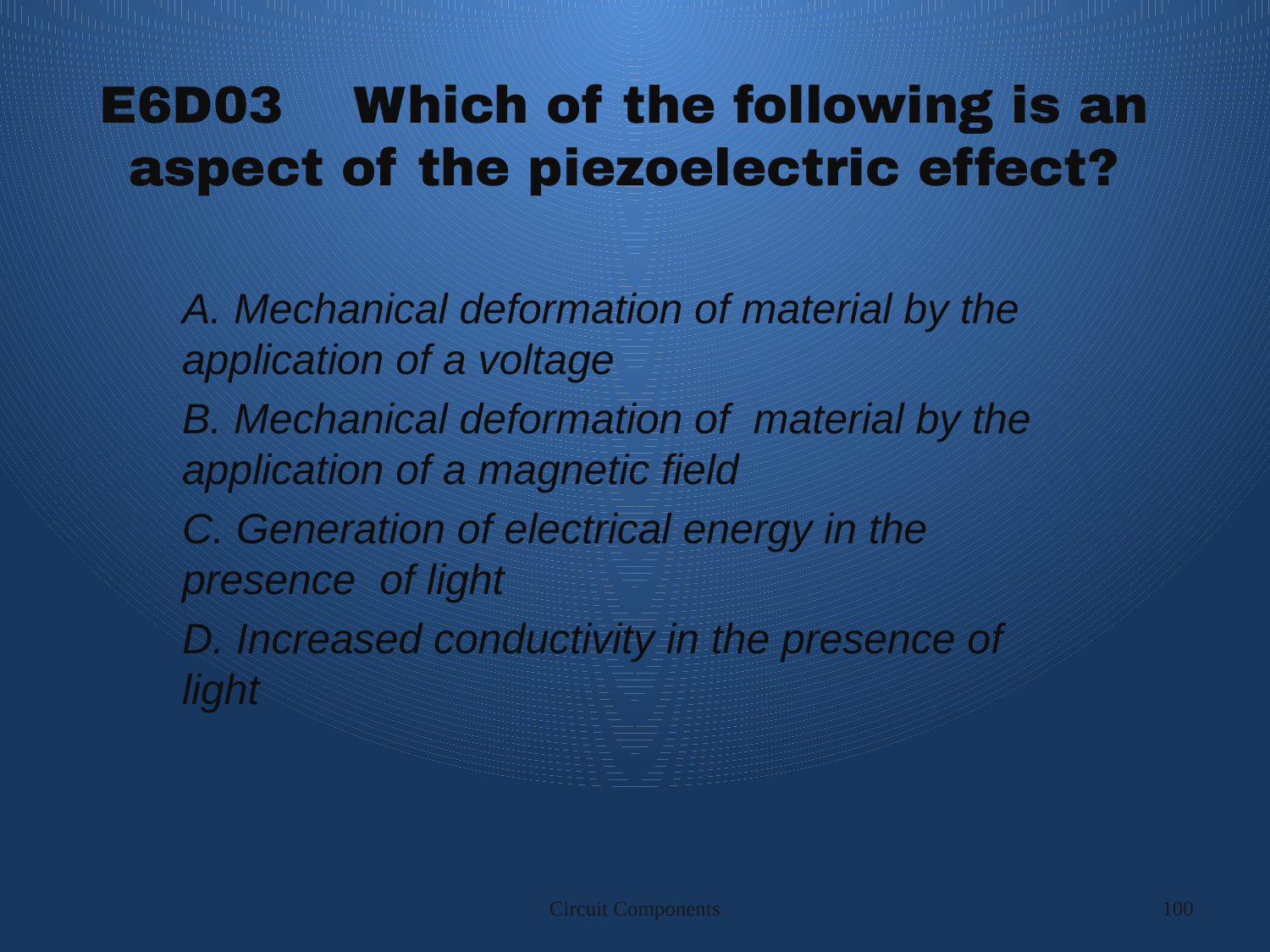

# E6D03    Which of the following is an aspect of the piezoelectric effect?
A. Mechanical deformation of material by the application of a voltage
B. Mechanical deformation of  material by the application of a magnetic field
C. Generation of electrical energy in the presence  of light
D. Increased conductivity in the presence of light
Circuit Components
100